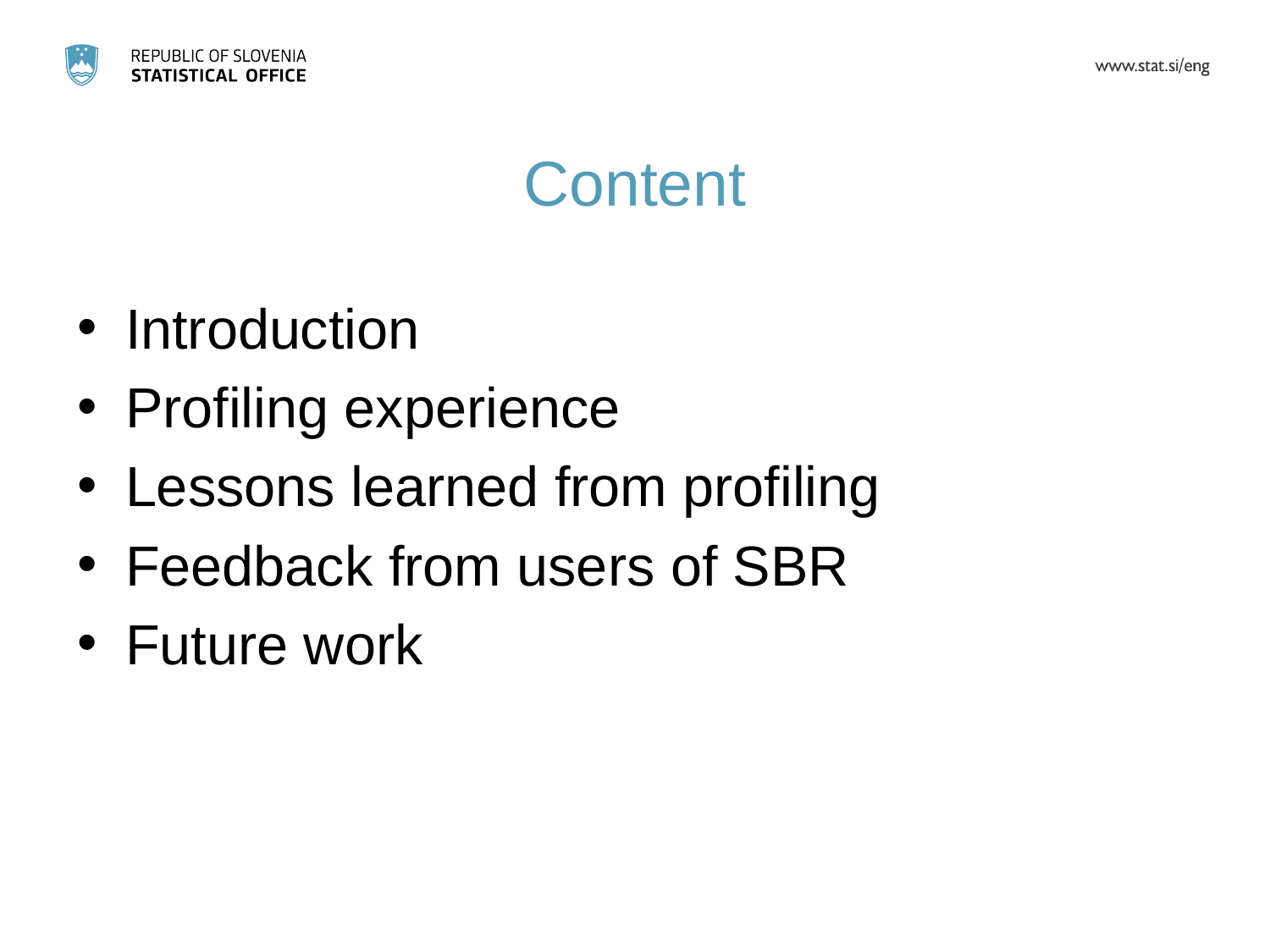

# Content
Introduction
Profiling experience
Lessons learned from profiling
Feedback from users of SBR
Future work